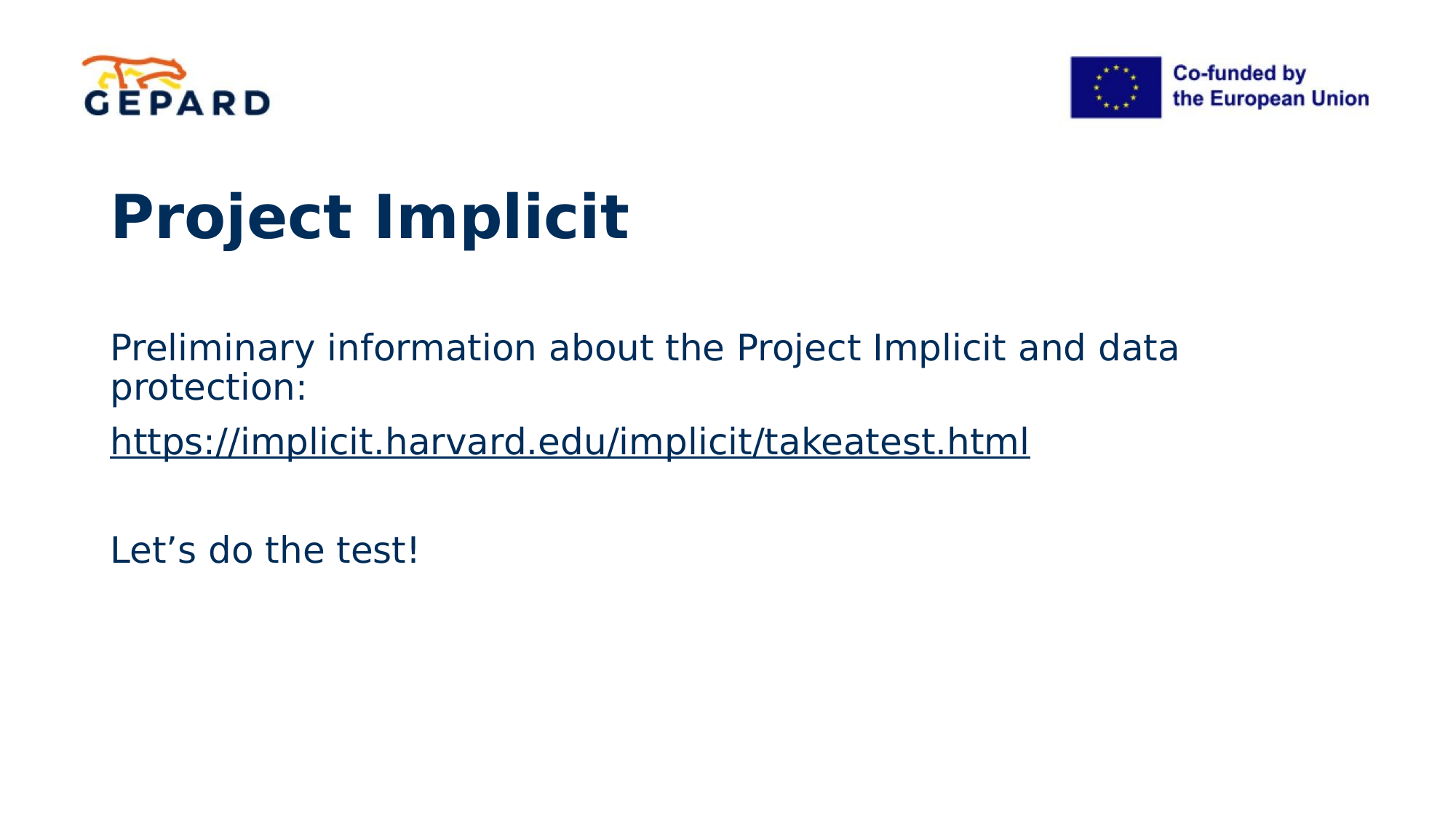

# Project Implicit
Preliminary information about the Project Implicit and data protection:
https://implicit.harvard.edu/implicit/takeatest.html

Let’s do the test!